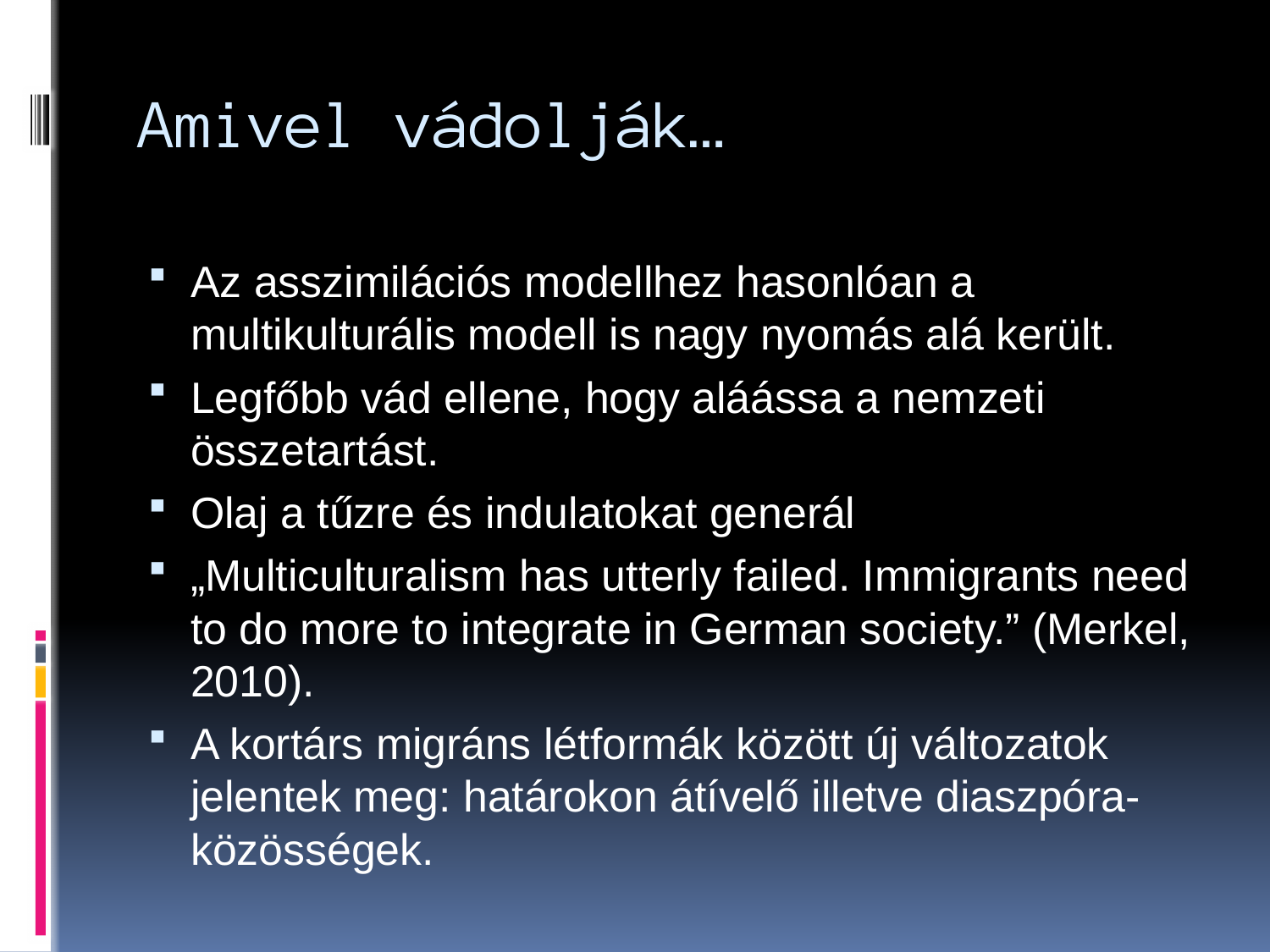

# Amivel vádolják…
Az asszimilációs modellhez hasonlóan a multikulturális modell is nagy nyomás alá került.
Legfőbb vád ellene, hogy aláássa a nemzeti összetartást.
Olaj a tűzre és indulatokat generál
„Multiculturalism has utterly failed. Immigrants need to do more to integrate in German society.” (Merkel, 2010).
A kortárs migráns létformák között új változatok jelentek meg: határokon átívelő illetve diaszpóra-közösségek.